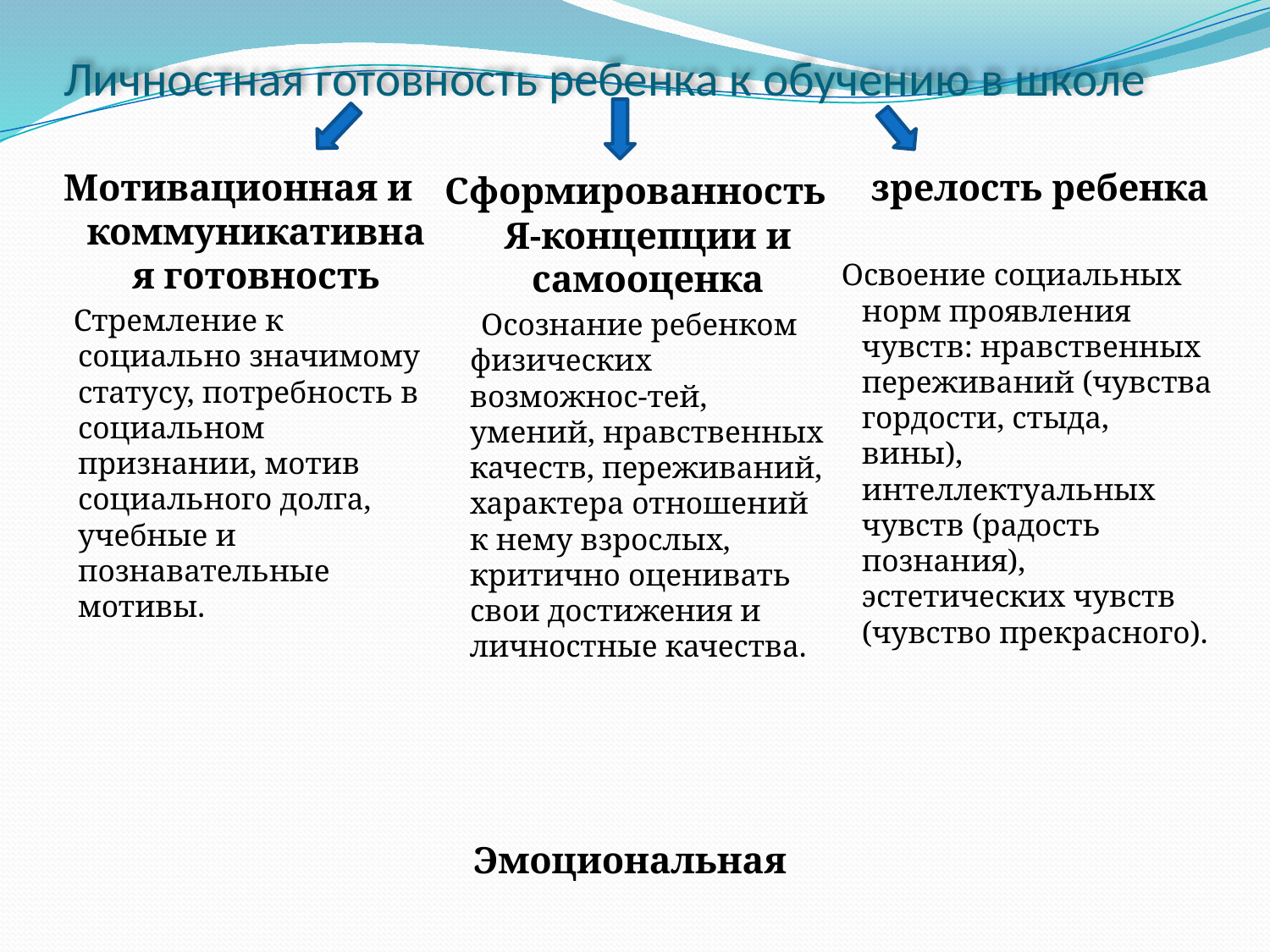

# Личностная готовность ребенка к обучению в школе

Мотивационная и коммуникативная готовность
    Стремление к социально значимому статусу, потребность в социальном признании, мотив социального долга, учебные и познавательные мотивы.

 Сформированность Я-концепции и самооценка
      Осознание ребенком физических возможнос-тей, умений, нравственных качеств, переживаний, характера отношений к нему взрослых, критично оценивать свои достижения и личностные качества.

Эмоциональная зрелость ребенка

  Освоение социальных норм проявления чувств: нравственных переживаний (чувства гордости, стыда, вины), интеллектуальных чувств (радость познания), эстетических чувств (чувство прекрасного).